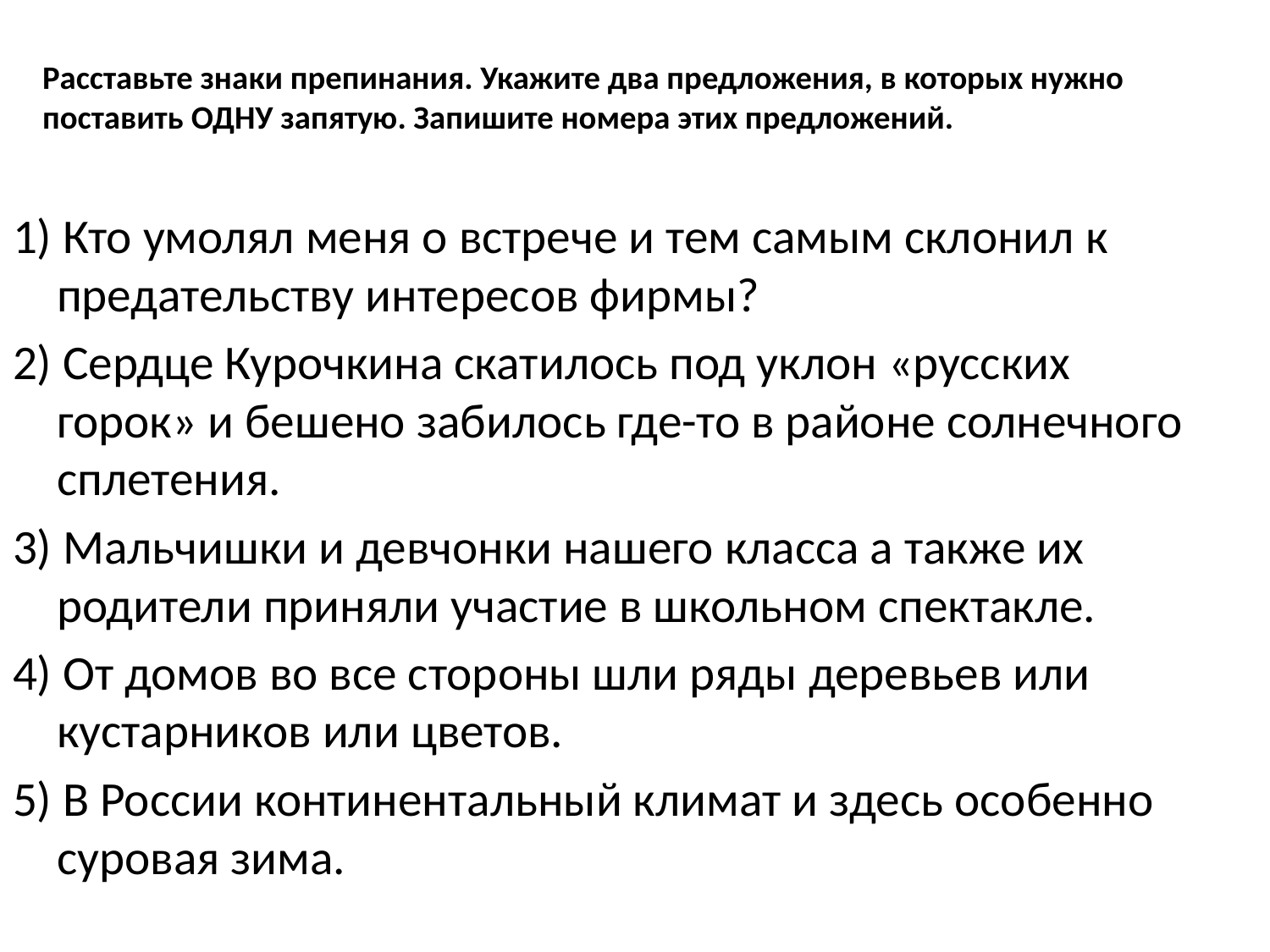

# Расставьте знаки препинания. Укажите два предложения, в которых нужно поставить ОДНУ запятую. Запишите номера этих предложений.
1) Кто умолял меня о встрече и тем самым склонил к предательству интересов фирмы?
2) Сердце Курочкина скатилось под уклон «русских горок» и бешено забилось где-то в районе солнечного сплетения.
3) Мальчишки и девчонки нашего класса а также их родители приняли участие в школьном спектакле.
4) От домов во все стороны шли ряды деревьев или кустарников или цветов.
5) В России континентальный климат и здесь особенно суровая зима.